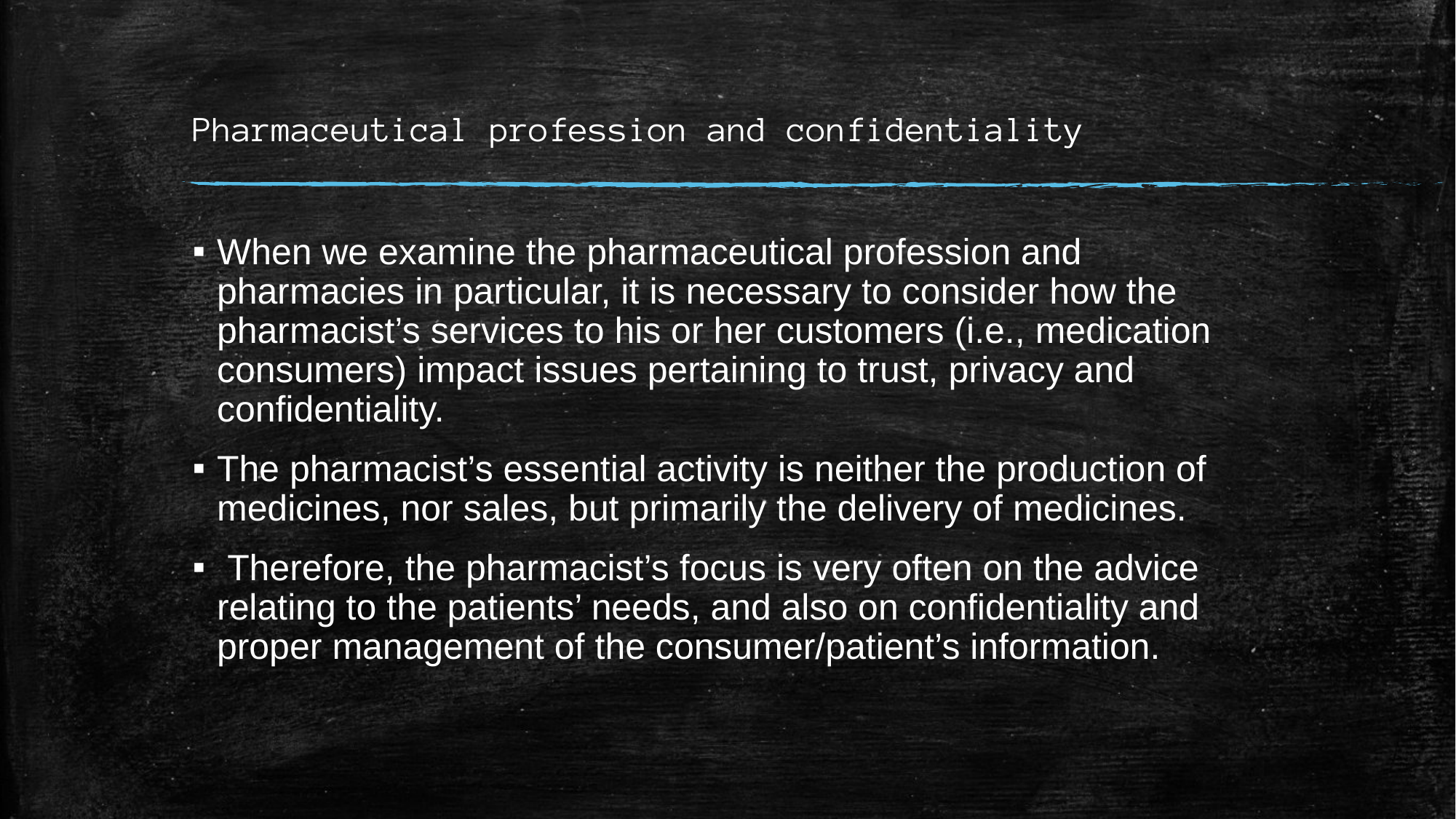

# Pharmaceutical profession and confidentiality
When we examine the pharmaceutical profession and pharmacies in particular, it is necessary to consider how the pharmacist’s services to his or her customers (i.e., medication consumers) impact issues pertaining to trust, privacy and conﬁdentiality.
The pharmacist’s essential activity is neither the production of medicines, nor sales, but primarily the delivery of medicines.
 Therefore, the pharmacist’s focus is very often on the advice relating to the patients’ needs, and also on conﬁdentiality and proper management of the consumer/patient’s information.